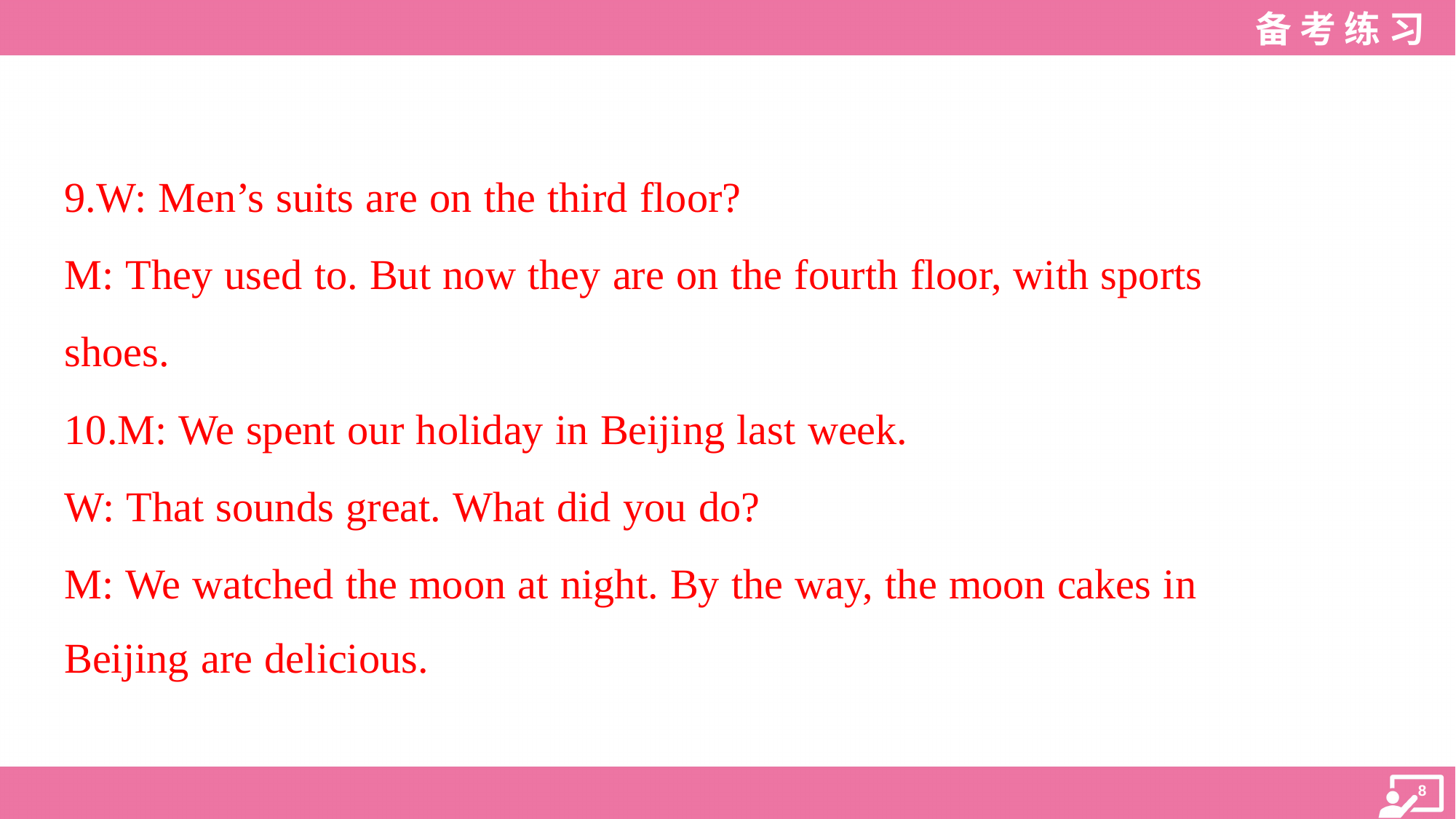

9.W: Men’s suits are on the third floor?
M: They used to. But now they are on the fourth floor, with sports
shoes.
10.M: We spent our holiday in Beijing last week.
W: That sounds great. What did you do?
M: We watched the moon at night. By the way, the moon cakes in
Beijing are delicious.